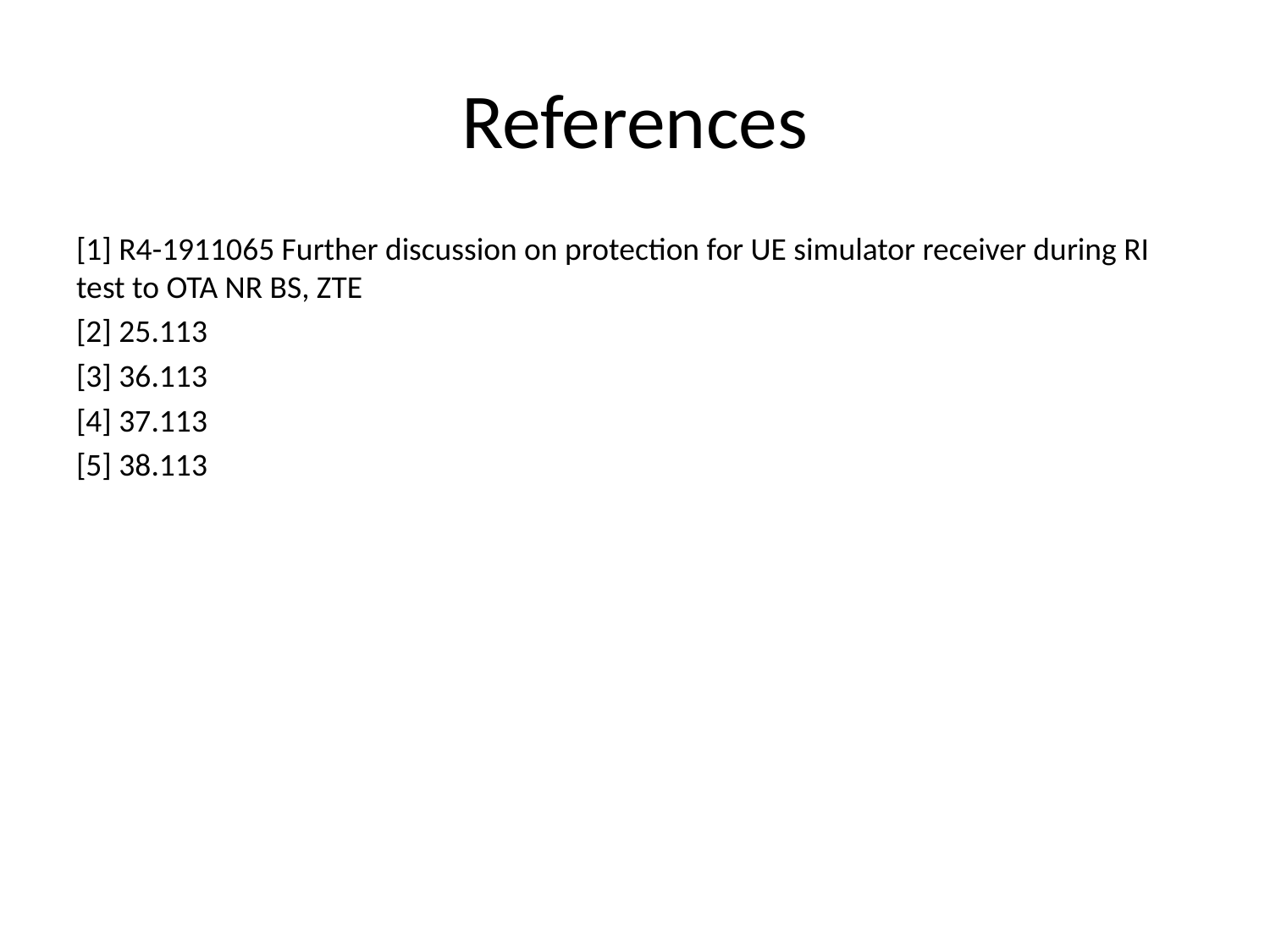

# References
[1] R4-1911065 Further discussion on protection for UE simulator receiver during RI test to OTA NR BS, ZTE
[2] 25.113
[3] 36.113
[4] 37.113
[5] 38.113